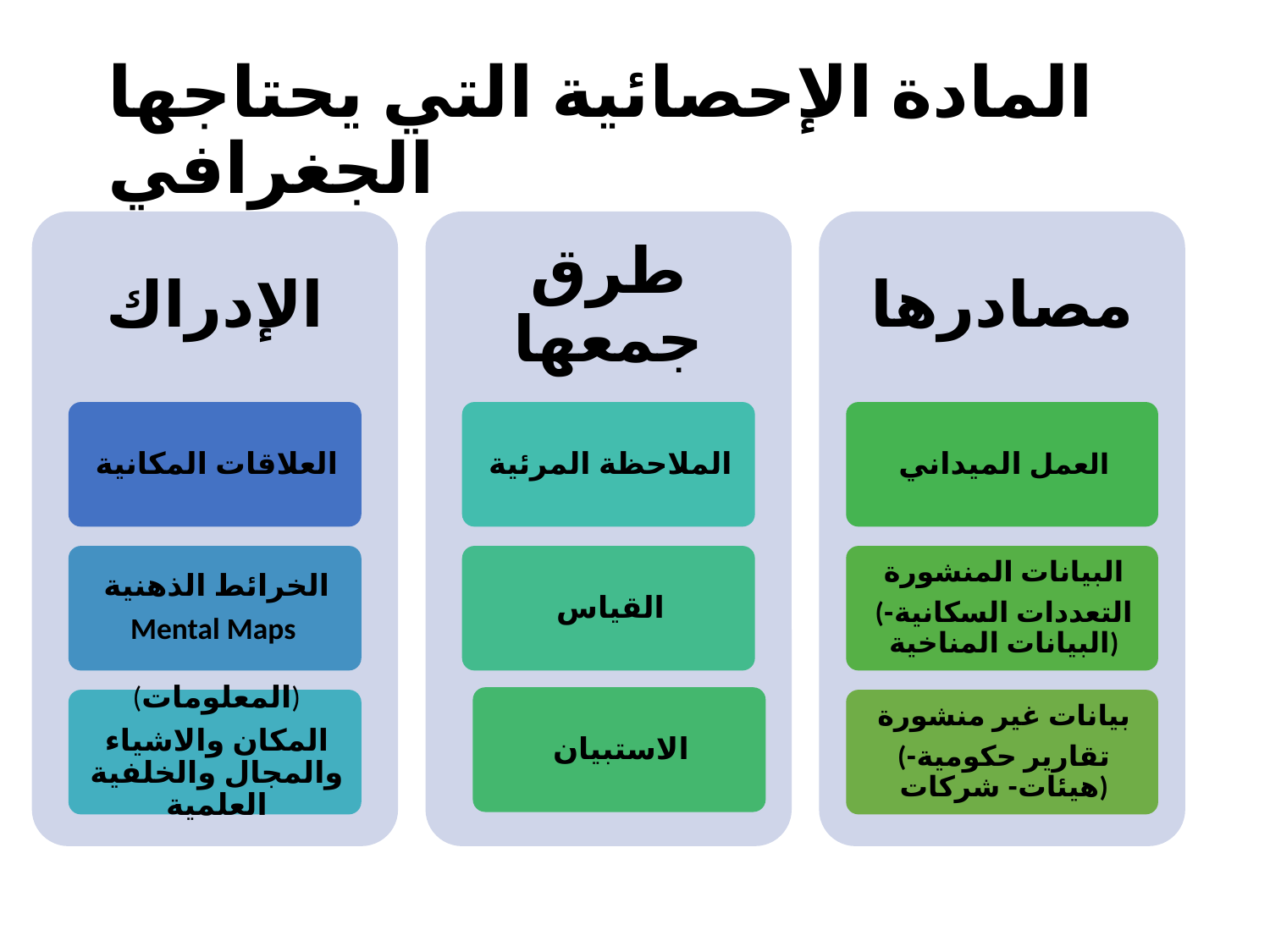

# المادة الإحصائية التي يحتاجها الجغرافي
الإدراك
العلاقات المكانية
الخرائط الذهنية
Mental Maps
(المعلومات)
المكان والاشياء والمجال والخلفية العلمية
طرق جمعها
الملاحظة المرئية
القياس
الاستبيان
مصادرها
العمل الميداني
البيانات المنشورة
(التعددات السكانية- البيانات المناخية)
بيانات غير منشورة
(تقارير حكومية-هيئات- شركات)